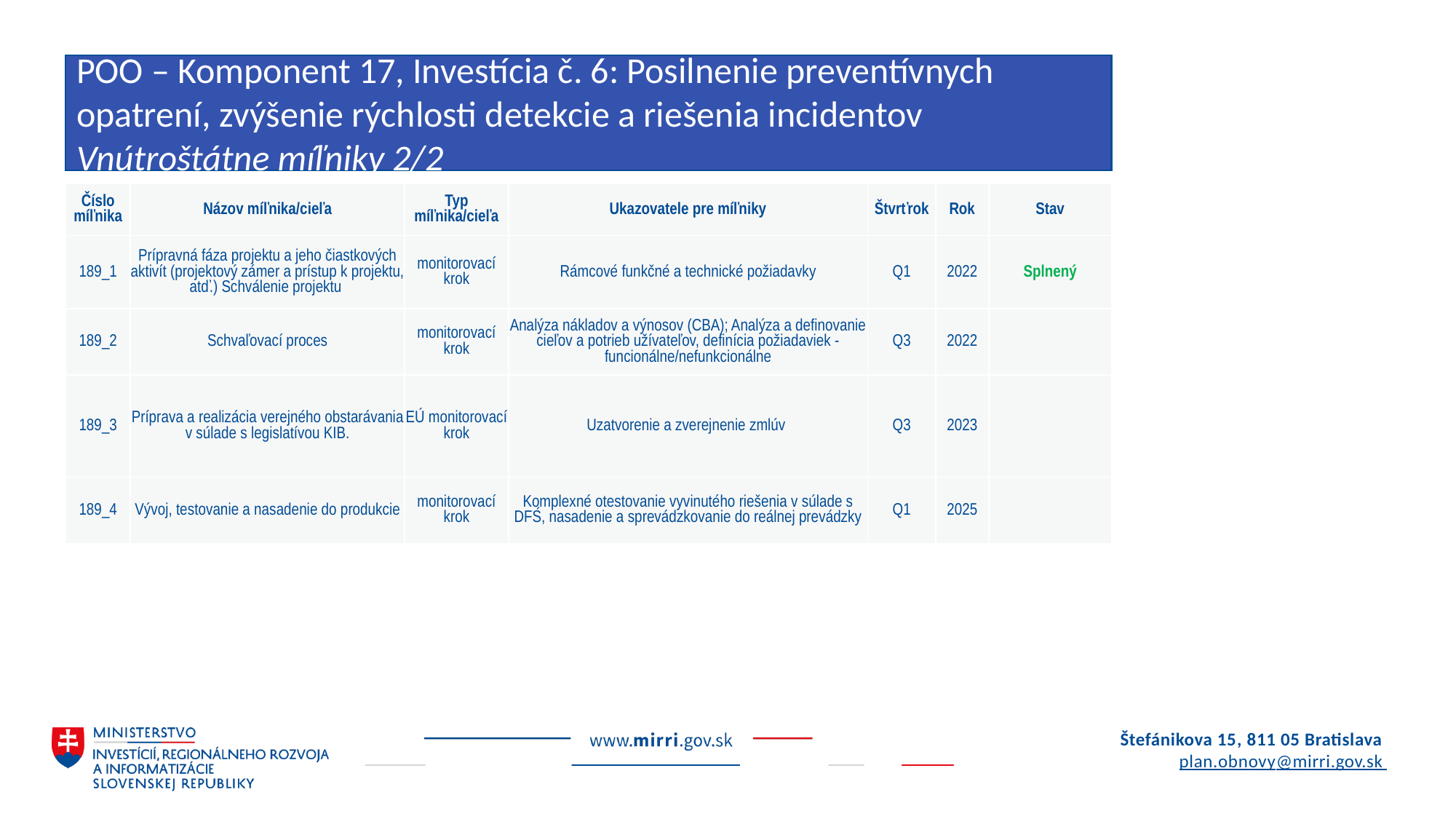

POO – Komponent 17, Investícia č. 6: Posilnenie preventívnych opatrení, zvýšenie rýchlosti detekcie a riešenia incidentov
Vnútroštátne míľniky 2/2
| Číslo míľnika | Názov míľnika/cieľa | Typ míľnika/cieľa | Ukazovatele pre míľniky | Štvrťrok | Rok | Stav |
| --- | --- | --- | --- | --- | --- | --- |
| 189\_1 | Prípravná fáza projektu a jeho čiastkových aktivít (projektový zámer a prístup k projektu, atď.) Schválenie projektu | monitorovací krok | Rámcové funkčné a technické požiadavky | Q1 | 2022 | Splnený |
| 189\_2 | Schvaľovací proces | monitorovací krok | Analýza nákladov a výnosov (CBA); Analýza a definovanie cieľov a potrieb užívateľov, definícia požiadaviek - funcionálne/nefunkcionálne | Q3 | 2022 |  |
| 189\_3 | Príprava a realizácia verejného obstarávania v súlade s legislatívou KIB. | EÚ monitorovací krok | Uzatvorenie a zverejnenie zmlúv | Q3 | 2023 |  |
| 189\_4 | Vývoj, testovanie a nasadenie do produkcie | monitorovací krok | Komplexné otestovanie vyvinutého riešenia v súlade s DFŚ, nasadenie a sprevádzkovanie do reálnej prevádzky | Q1 | 2025 |  |